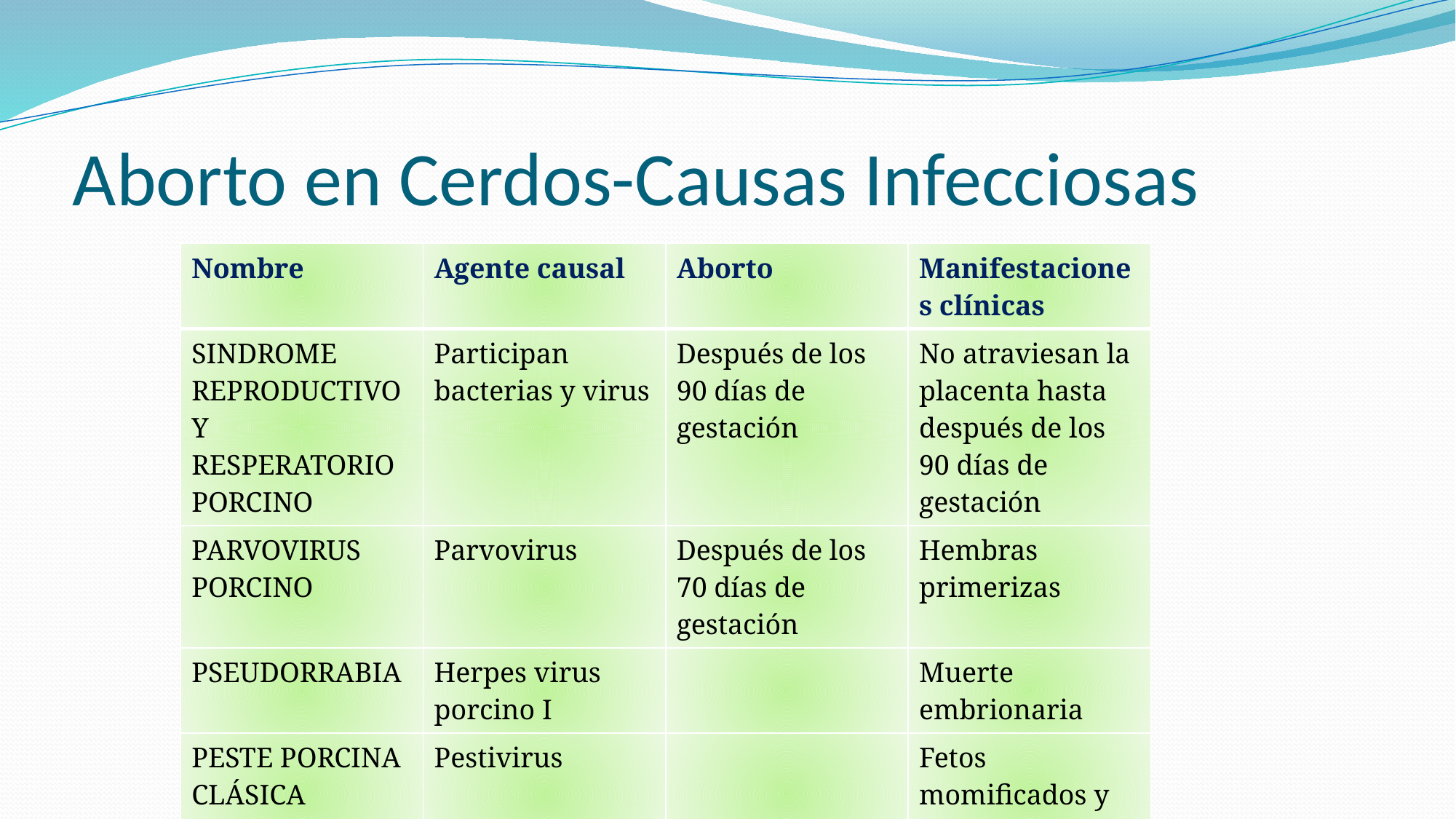

# Aborto en Cerdos-Causas Infecciosas
| Nombre | Agente causal | Aborto | Manifestaciones clínicas |
| --- | --- | --- | --- |
| SINDROME REPRODUCTIVO Y RESPERATORIO PORCINO | Participan bacterias y virus | Después de los 90 días de gestación | No atraviesan la placenta hasta después de los 90 días de gestación |
| PARVOVIRUS PORCINO | Parvovirus | Después de los 70 días de gestación | Hembras primerizas |
| PSEUDORRABIA | Herpes virus porcino I |  | Muerte embrionaria |
| PESTE PORCINA CLÁSICA | Pestivirus |  | Fetos momificados y cerdos débiles |